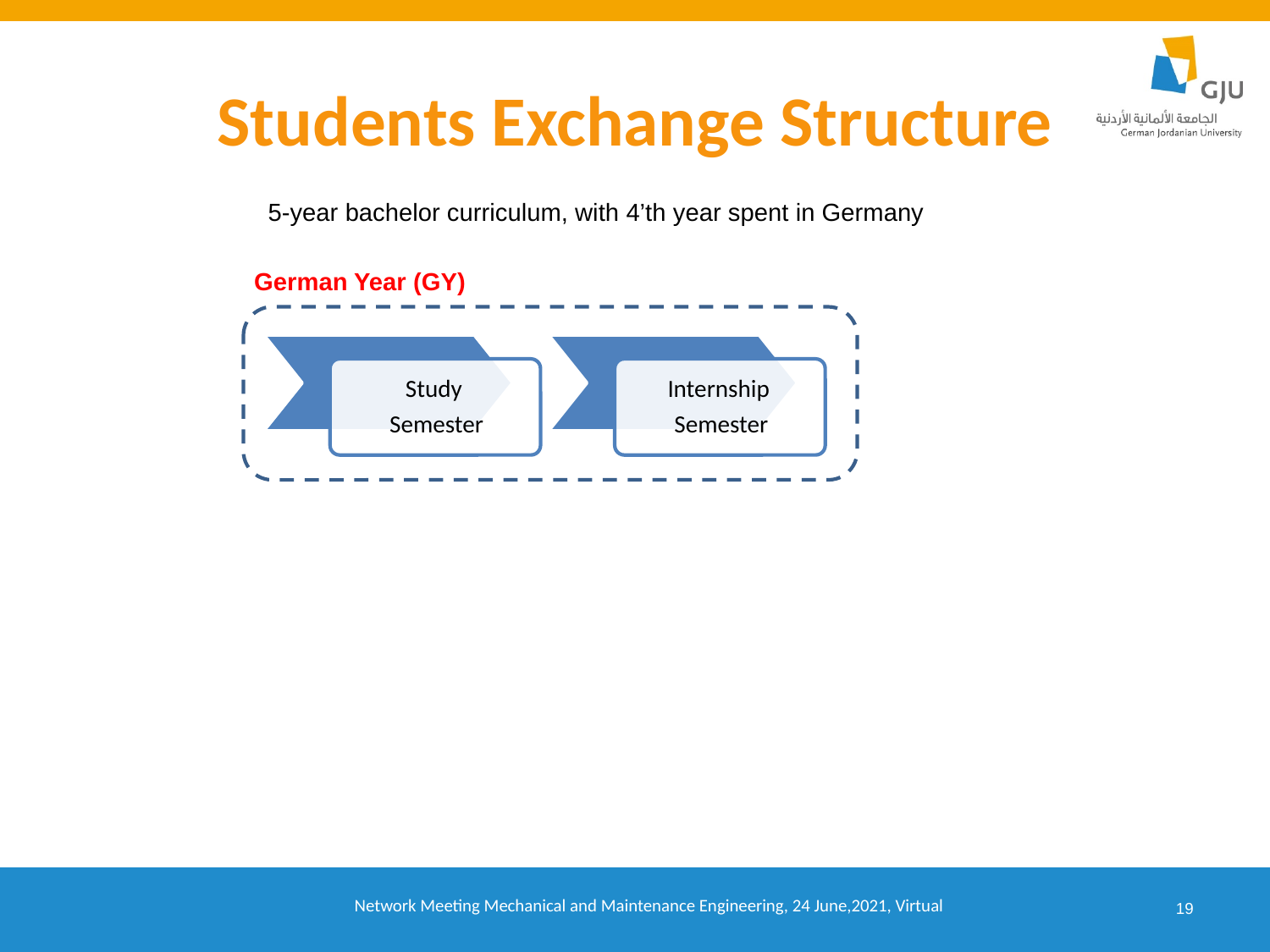

# Students Exchange Structure
5-year bachelor curriculum, with 4’th year spent in Germany
Study
Semester
Internship
Semester
Graduation
Project
German Year (GY)

19
Network Meeting Mechanical and Maintenance Engineering, 24 June,2021, Virtual